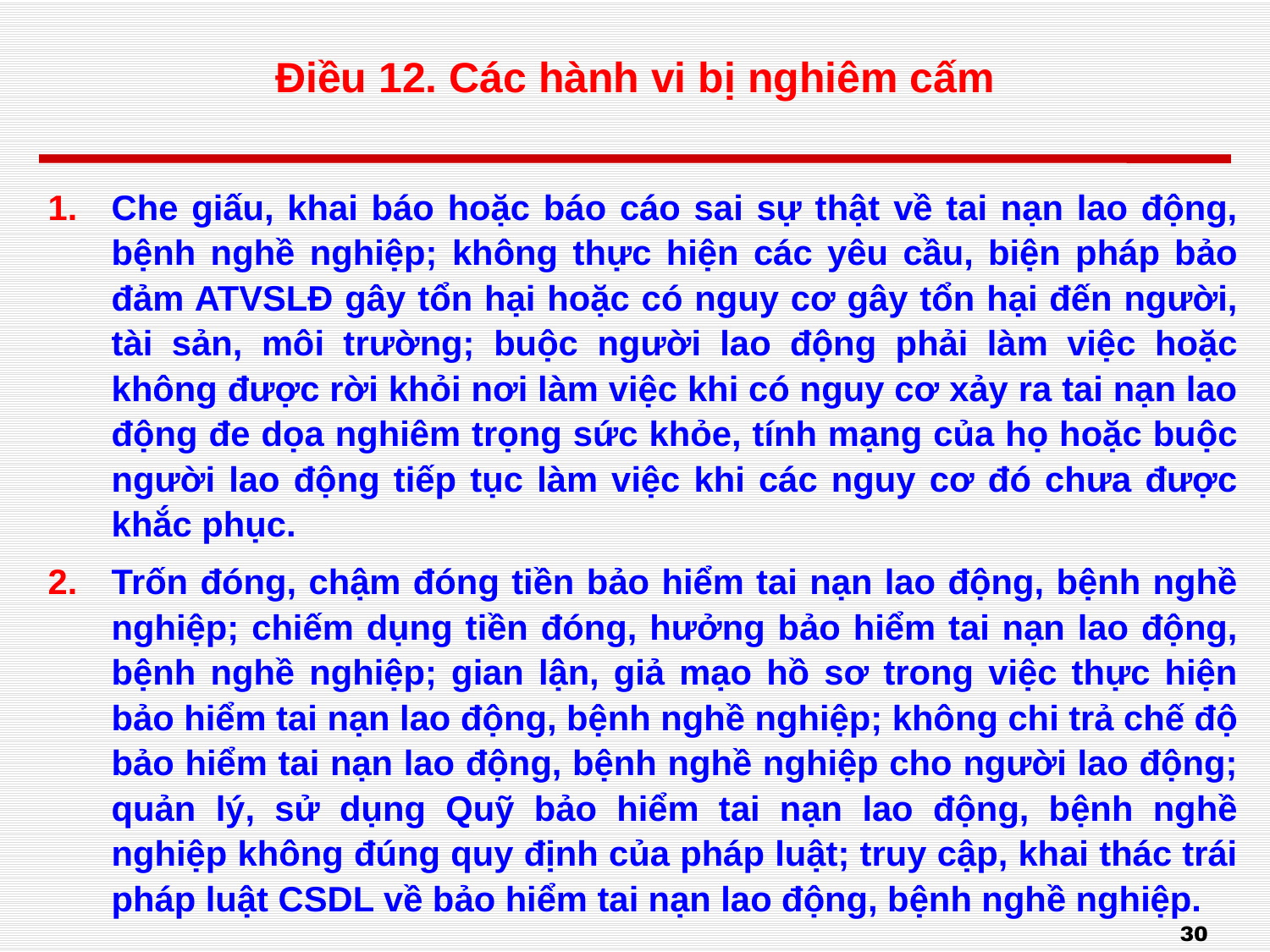

# Điều 12. Các hành vi bị nghiêm cấm
Che giấu, khai báo hoặc báo cáo sai sự thật về tai nạn lao động, bệnh nghề nghiệp; không thực hiện các yêu cầu, biện pháp bảo đảm ATVSLĐ gây tổn hại hoặc có nguy cơ gây tổn hại đến người, tài sản, môi trường; buộc người lao động phải làm việc hoặc không được rời khỏi nơi làm việc khi có nguy cơ xảy ra tai nạn lao động đe dọa nghiêm trọng sức khỏe, tính mạng của họ hoặc buộc người lao động tiếp tục làm việc khi các nguy cơ đó chưa được khắc phục.
Trốn đóng, chậm đóng tiền bảo hiểm tai nạn lao động, bệnh nghề nghiệp; chiếm dụng tiền đóng, hưởng bảo hiểm tai nạn lao động, bệnh nghề nghiệp; gian lận, giả mạo hồ sơ trong việc thực hiện bảo hiểm tai nạn lao động, bệnh nghề nghiệp; không chi trả chế độ bảo hiểm tai nạn lao động, bệnh nghề nghiệp cho người lao động; quản lý, sử dụng Quỹ bảo hiểm tai nạn lao động, bệnh nghề nghiệp không đúng quy định của pháp luật; truy cập, khai thác trái pháp luật CSDL về bảo hiểm tai nạn lao động, bệnh nghề nghiệp.